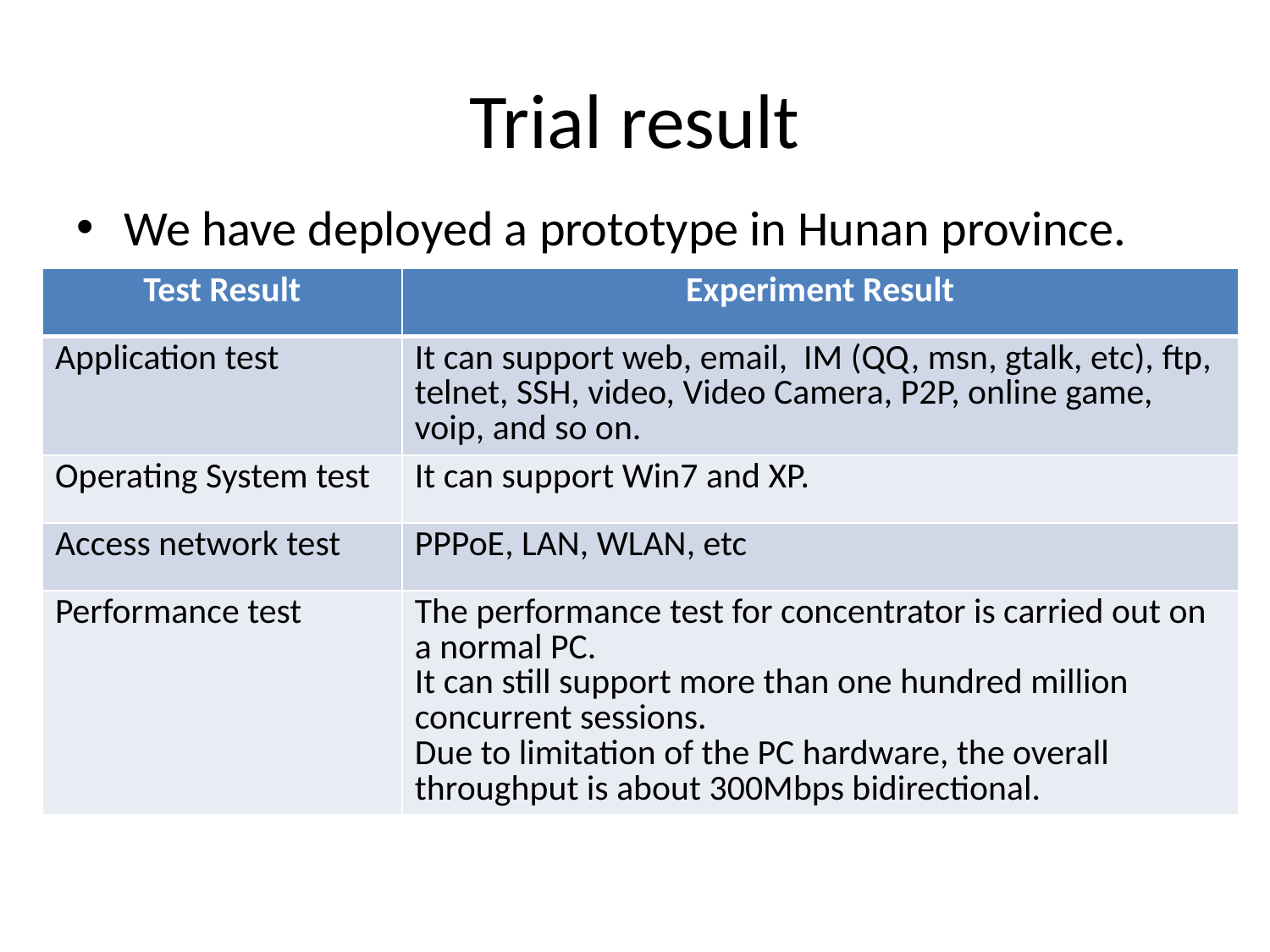

# Trial result
We have deployed a prototype in Hunan province.
| Test Result | Experiment Result |
| --- | --- |
| Application test | It can support web, email, IM (QQ, msn, gtalk, etc), ftp, telnet, SSH, video, Video Camera, P2P, online game, voip, and so on. |
| Operating System test | It can support Win7 and XP. |
| Access network test | PPPoE, LAN, WLAN, etc |
| Performance test | The performance test for concentrator is carried out on a normal PC. It can still support more than one hundred million concurrent sessions. Due to limitation of the PC hardware, the overall throughput is about 300Mbps bidirectional. |